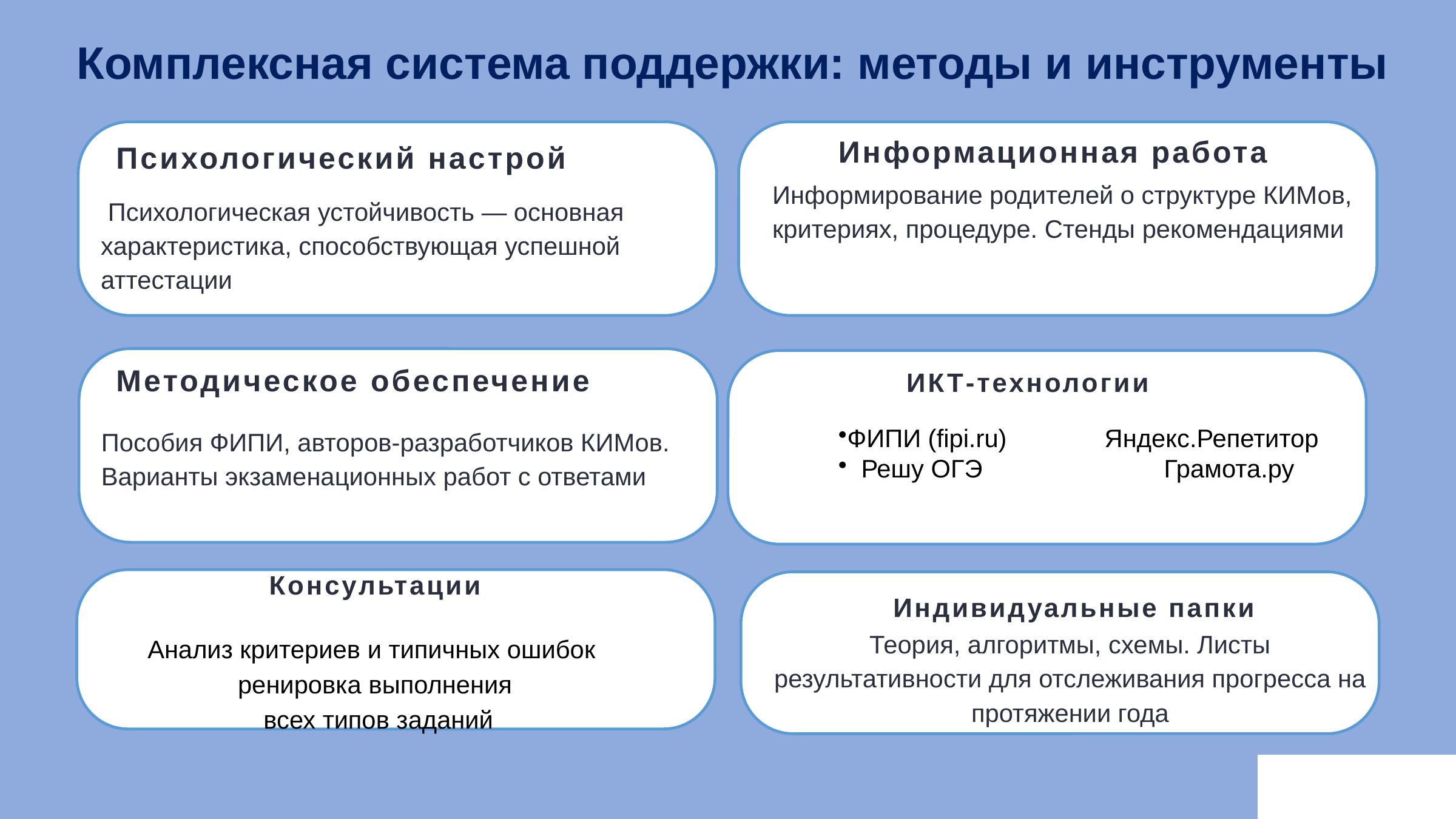

Комплексная система поддержки: методы и инструменты

Информационная работа
Психологический настрой
Информирование родителей о структуре КИМов, критериях, процедуре. Стенды рекомендациями
 Психологическая устойчивость — основная характеристика, способствующая успешной аттестации

Методическое обеспечение
ИКТ-технологии
Пособия ФИПИ, авторов-разработчиков КИМов. Варианты экзаменационных работ с ответами
ФИПИ (fipi.ru)              Яндекс.Репетитор
  Решу ОГЭ                          Грамота.ру

Консультации

Анализ критериев и типичных ошибок
ренировка выполнения
 всех типов заданий

Индивидуальные папки
Теория, алгоритмы, схемы. Листы результативности для отслеживания прогресса на протяжении года